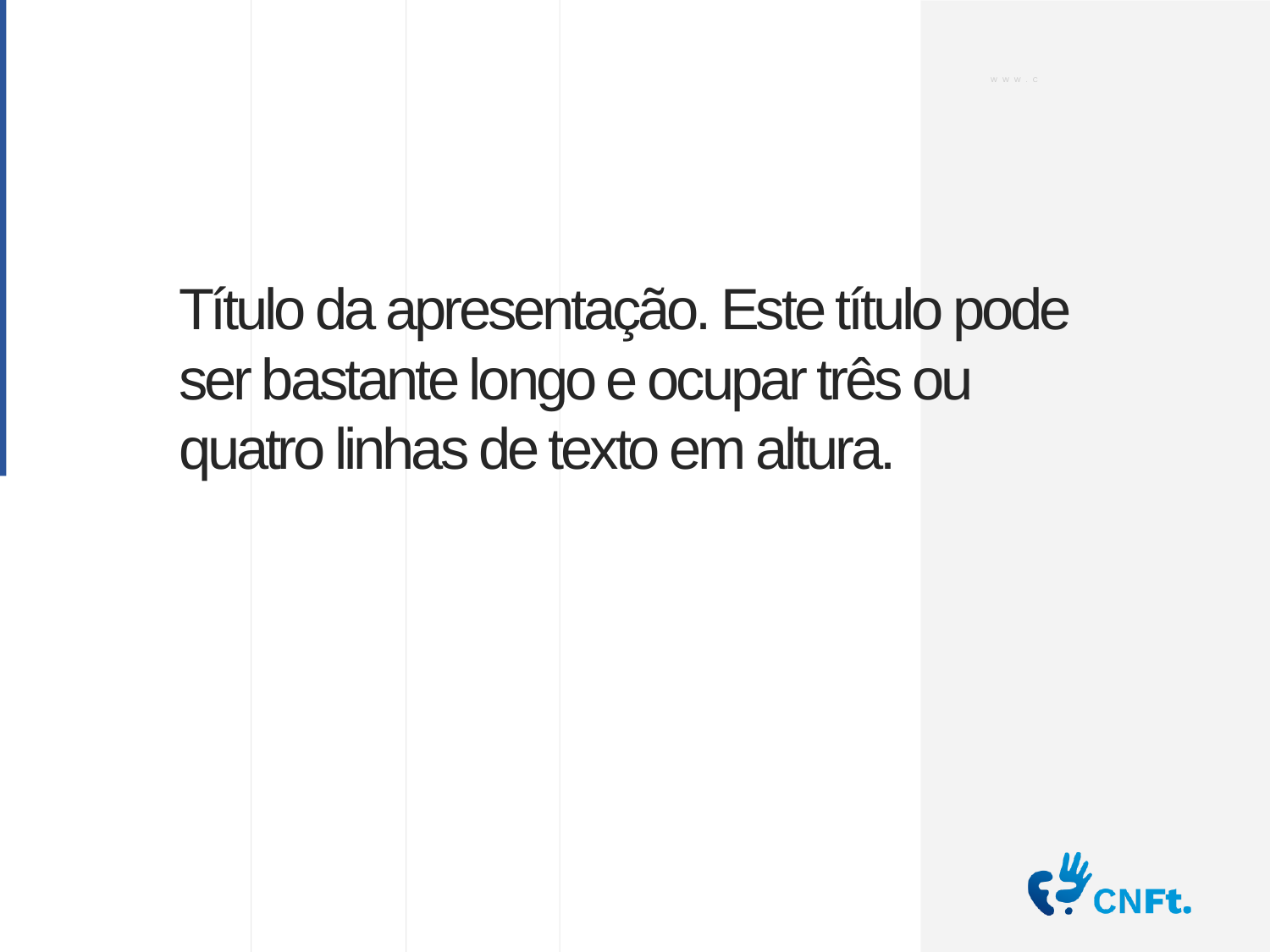

1
# Título da apresentação. Este título pode ser bastante longo e ocupar três ou quatro linhas de texto em altura.